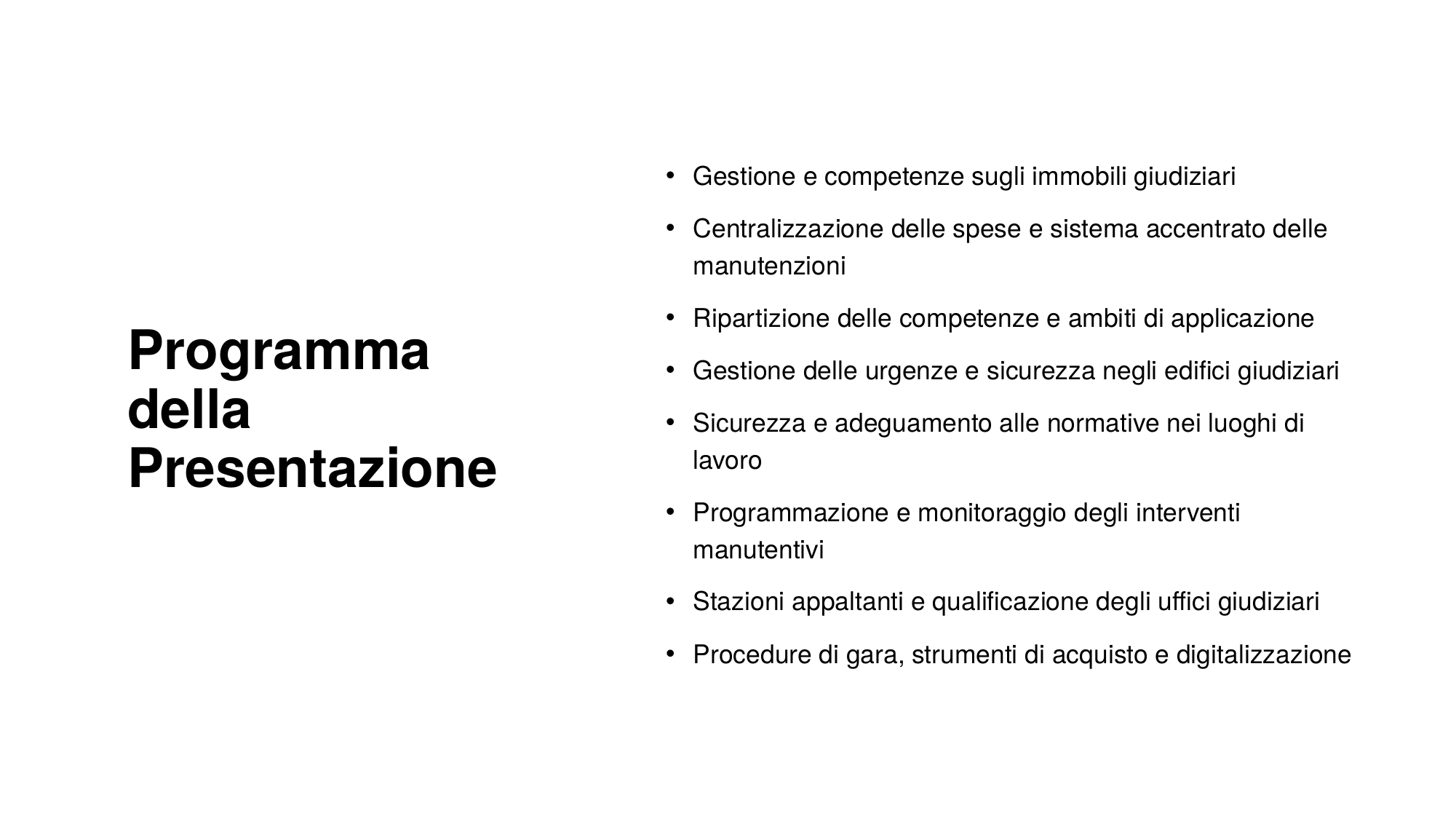

# Programma della Presentazione
Gestione e competenze sugli immobili giudiziari
Centralizzazione delle spese e sistema accentrato delle manutenzioni
Ripartizione delle competenze e ambiti di applicazione
Gestione delle urgenze e sicurezza negli edifici giudiziari
Sicurezza e adeguamento alle normative nei luoghi di lavoro
Programmazione e monitoraggio degli interventi manutentivi
Stazioni appaltanti e qualificazione degli uffici giudiziari
Procedure di gara, strumenti di acquisto e digitalizzazione